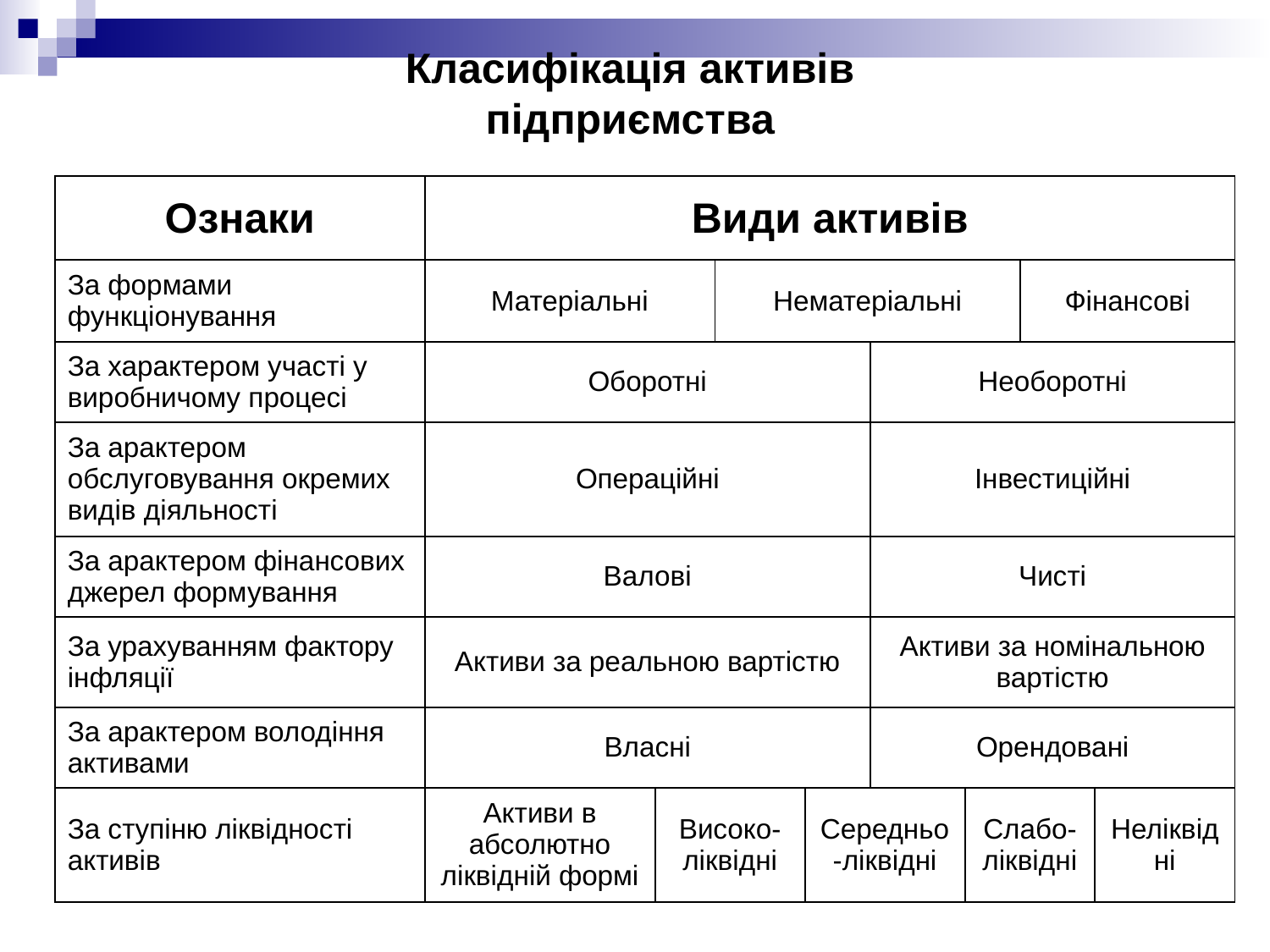

Класифікація активів підприємства

| Ознаки | Види активів |  |  |  |  |  |  |  |
| --- | --- | --- | --- | --- | --- | --- | --- | --- |
| За формами функціонування | Матеріальні |  | Нематеріальні |  |  |  | Фінансові |  |
| За характером участі у виробничому процесі | Оборотні |  |  |  | Необоротні |  |  |  |
| За арактером обслуговування окремих видів діяльності | Операційні |  |  |  | Інвестиційні |  |  |  |
| За арактером фінансових джерел формування | Валові |  |  |  | Чисті |  |  |  |
| За урахуванням фактору інфляції | Активи за реальною вартістю |  |  |  | Активи за номінальною вартістю |  |  |  |
| За арактером володіння активами | Власні |  |  |  | Орендовані |  |  |  |
| За ступіню ліквідності активів | Активи в абсолютно ліквідній формі | Високо-ліквідні |  | Середньо-ліквідні |  | Слабо-ліквідні |  | Неліквідні |